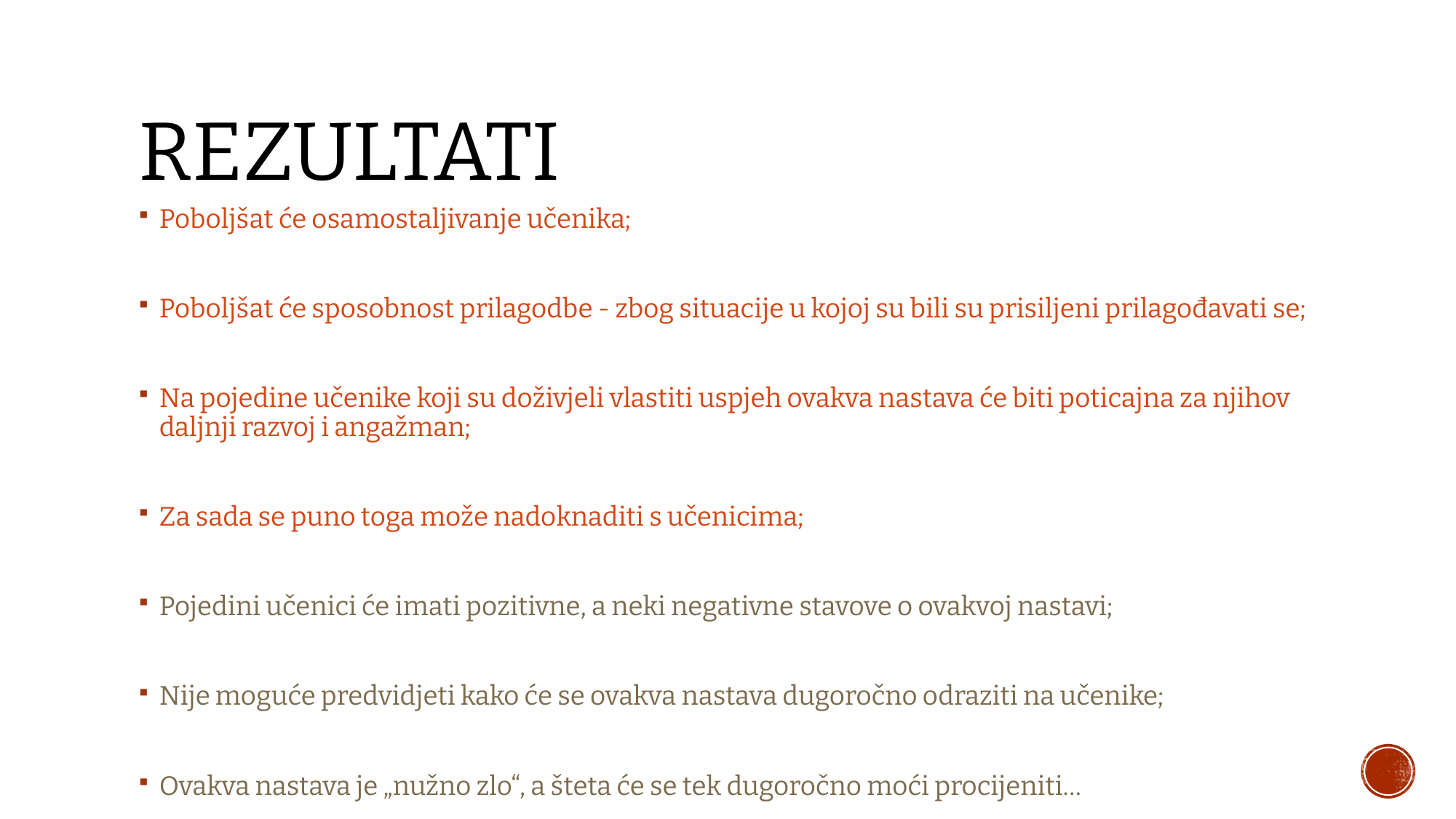

# Rezultati
Poboljšat će osamostaljivanje učenika;

Poboljšat će sposobnost prilagodbe - zbog situacije u kojoj su bili su prisiljeni prilagođavati se;

Na pojedine učenike koji su doživjeli vlastiti uspjeh ovakva nastava će biti poticajna za njihov daljnji razvoj i angažman;

Za sada se puno toga može nadoknaditi s učenicima;

Pojedini učenici će imati pozitivne, a neki negativne stavove o ovakvoj nastavi;

Nije moguće predvidjeti kako će se ovakva nastava dugoročno odraziti na učenike;

Ovakva nastava je „nužno zlo“, a šteta će se tek dugoročno moći procijeniti…